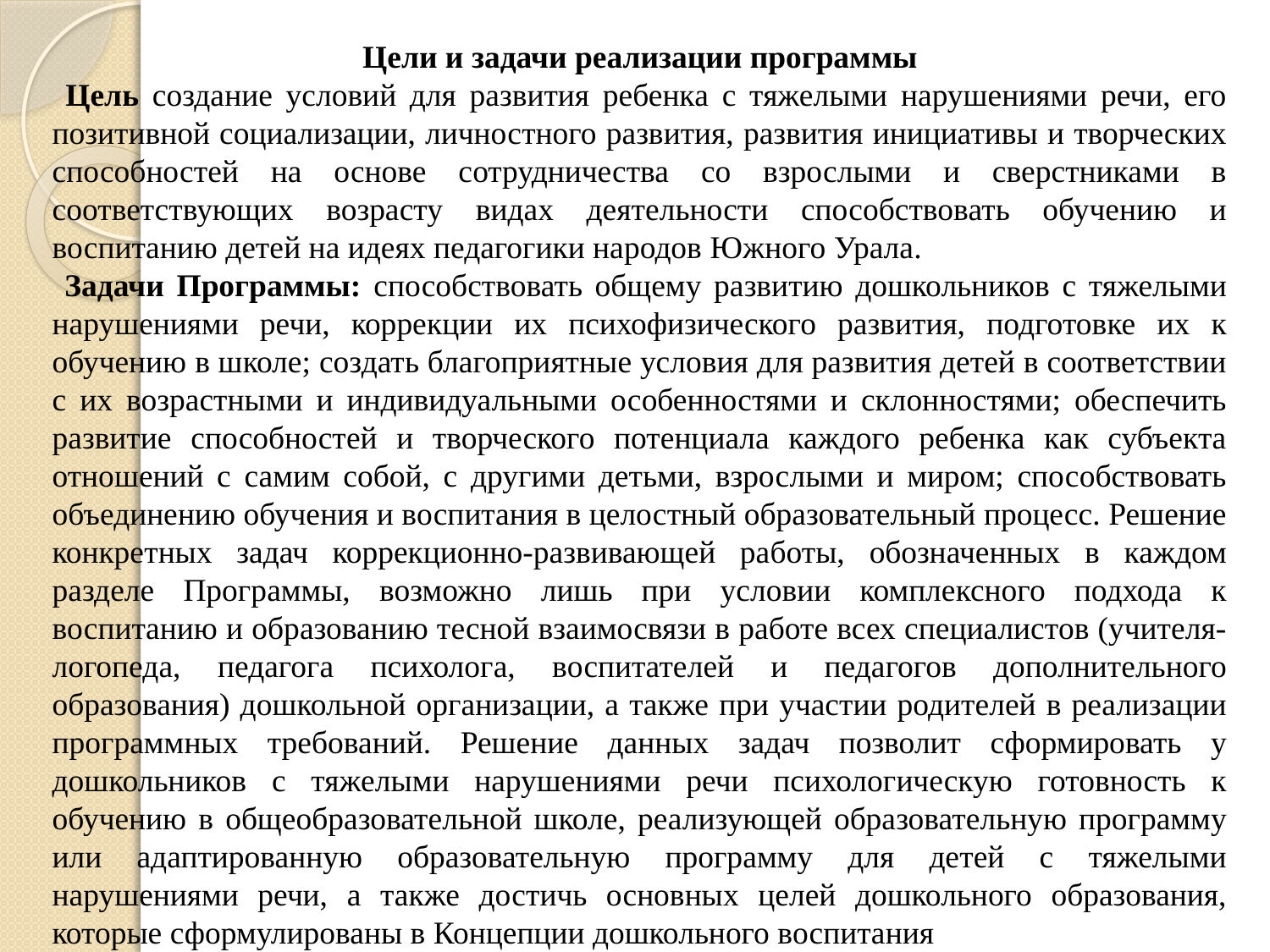

Цели и задачи реализации программы
 Цель создание условий для развития ребенка с тяжелыми нарушениями речи, его позитивной социализации, личностного развития, развития инициативы и творческих способностей на основе сотрудничества со взрослыми и сверстниками в соответствующих возрасту видах деятельности способствовать обучению и воспитанию детей на идеях педагогики народов Южного Урала.
 Задачи Программы: способствовать общему развитию дошкольников с тяжелыми нарушениями речи, коррекции их психофизического развития, подготовке их к обучению в школе; создать благоприятные условия для развития детей в соответствии с их возрастными и индивидуальными особенностями и склонностями; обеспечить развитие способностей и творческого потенциала каждого ребенка как субъекта отношений с самим собой, с другими детьми, взрослыми и миром; способствовать объединению обучения и воспитания в целостный образовательный процесс. Решение конкретных задач коррекционно-развивающей работы, обозначенных в каждом разделе Программы, возможно лишь при условии комплексного подхода к воспитанию и образованию тесной взаимосвязи в работе всех специалистов (учителя-логопеда, педагога психолога, воспитателей и педагогов дополнительного образования) дошкольной организации, а также при участии родителей в реализации программных требований. Решение данных задач позволит сформировать у дошкольников с тяжелыми нарушениями речи психологическую готовность к обучению в общеобразовательной школе, реализующей образовательную программу или адаптированную образовательную программу для детей с тяжелыми нарушениями речи, а также достичь основных целей дошкольного образования, которые сформулированы в Концепции дошкольного воспитания